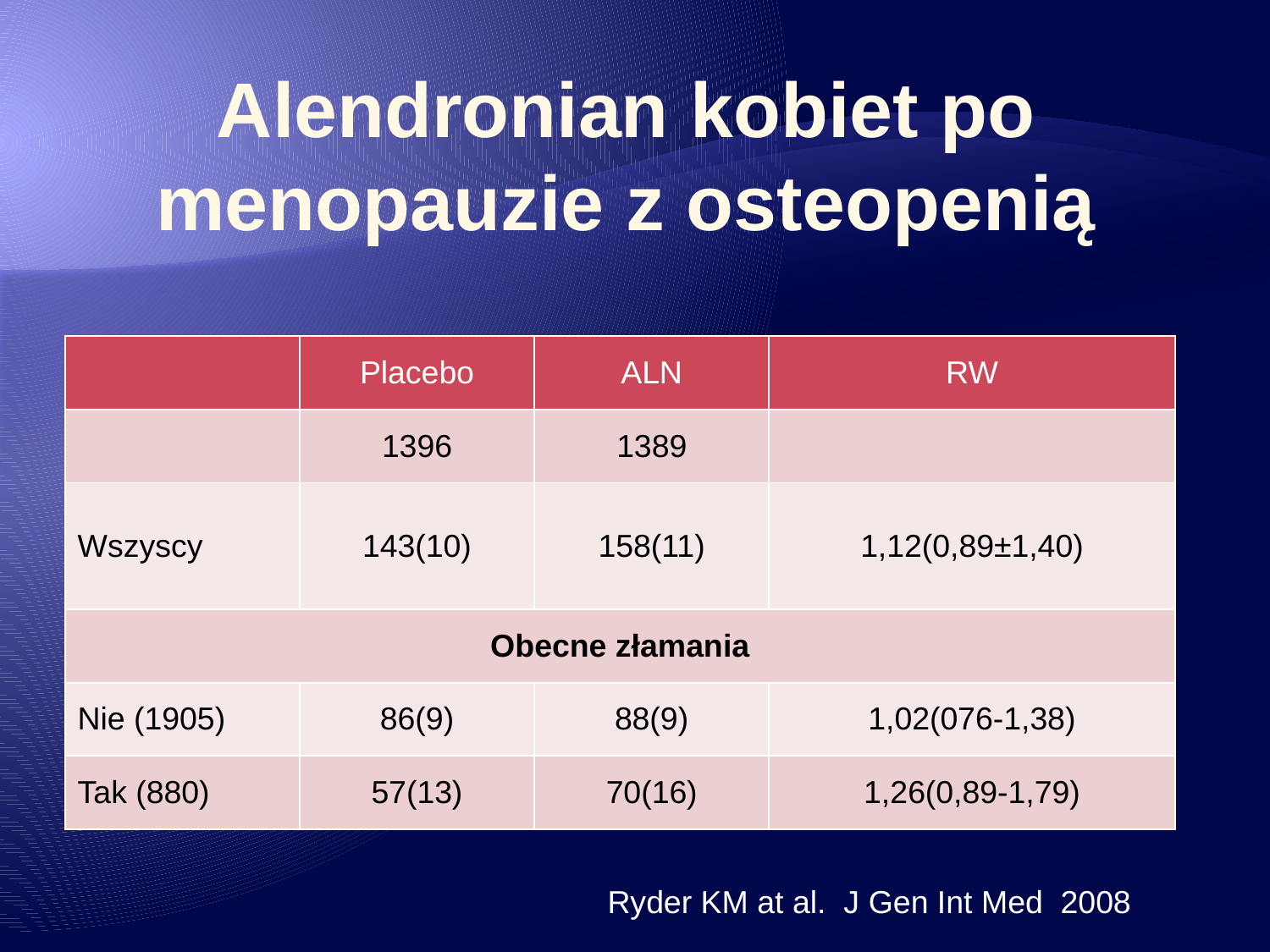

# Alendronian kobiet po menopauzie z osteopenią
|  | Placebo | ALN | RW |
| --- | --- | --- | --- |
|  | 1396 | 1389 |  |
| Wszyscy | 143(10) | 158(11) | 1,12(0,89±1,40) |
| Obecne złamania |  |  |  |
| Nie (1905) | 86(9) | 88(9) | 1,02(076-1,38) |
| Tak (880) | 57(13) | 70(16) | 1,26(0,89-1,79) |
Ryder KM at al.  J Gen Int Med  2008